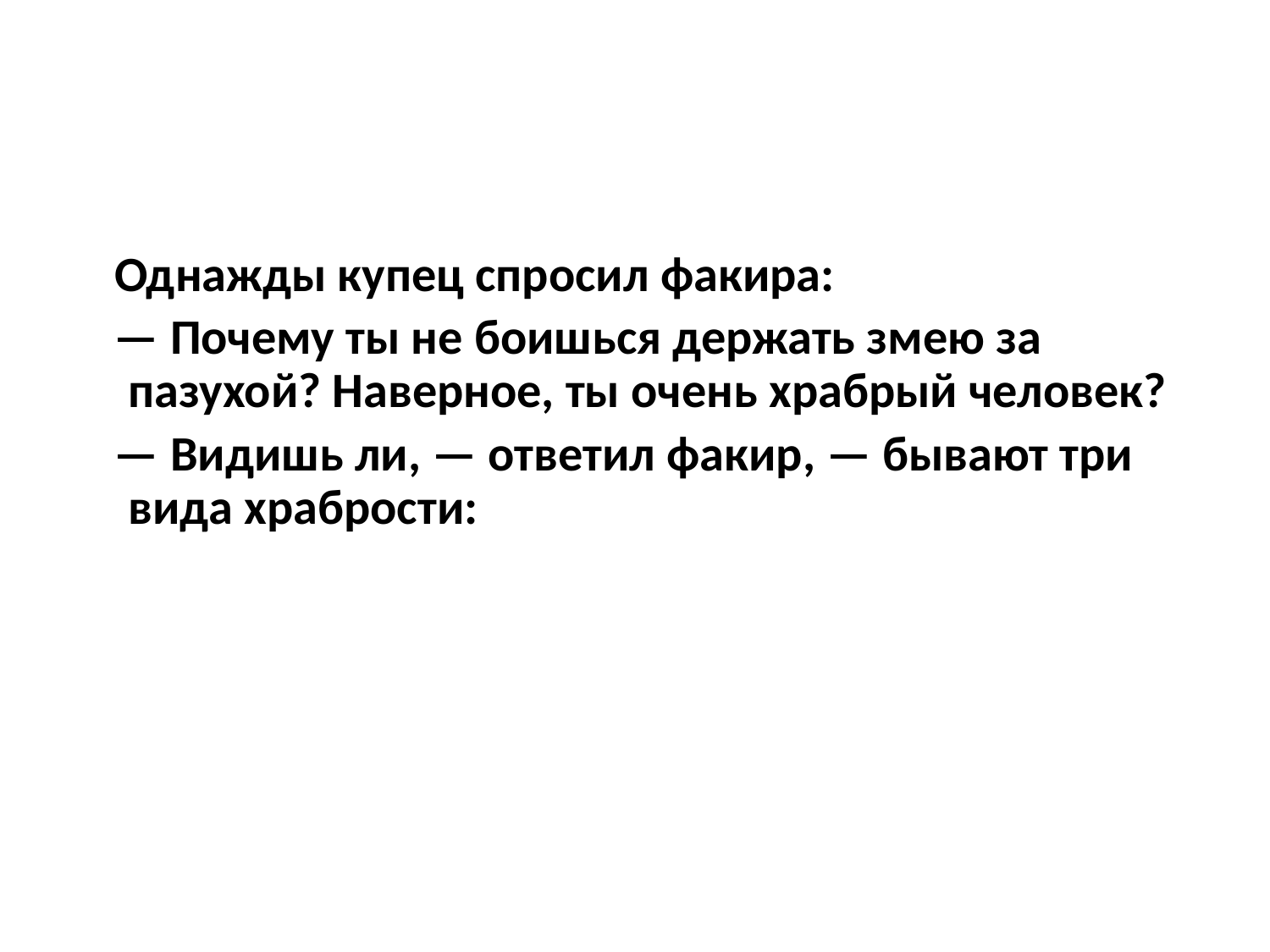

Однажды купец спросил факира:
   — Почему ты не боишься держать змею за пазухой? Наверное, ты очень храбрый человек?
   — Видишь ли, — ответил факир, — бывают три вида храбрости: